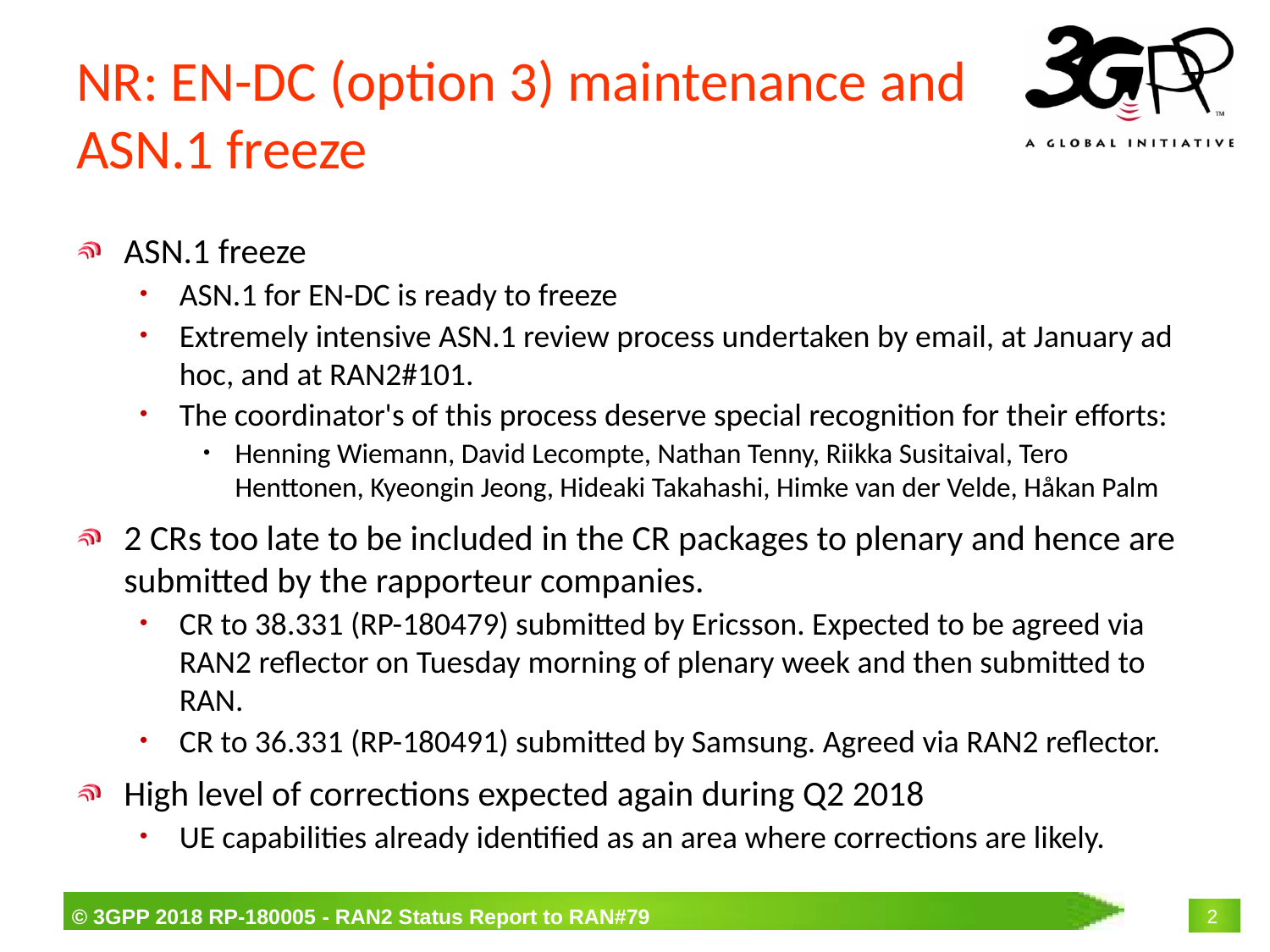

# NR: EN-DC (option 3) maintenance and ASN.1 freeze
ASN.1 freeze
ASN.1 for EN-DC is ready to freeze
Extremely intensive ASN.1 review process undertaken by email, at January ad hoc, and at RAN2#101.
The coordinator's of this process deserve special recognition for their efforts:
Henning Wiemann, David Lecompte, Nathan Tenny, Riikka Susitaival, Tero Henttonen, Kyeongin Jeong, Hideaki Takahashi, Himke van der Velde, Håkan Palm
2 CRs too late to be included in the CR packages to plenary and hence are submitted by the rapporteur companies.
CR to 38.331 (RP-180479) submitted by Ericsson. Expected to be agreed via RAN2 reflector on Tuesday morning of plenary week and then submitted to RAN.
CR to 36.331 (RP-180491) submitted by Samsung. Agreed via RAN2 reflector.
High level of corrections expected again during Q2 2018
UE capabilities already identified as an area where corrections are likely.